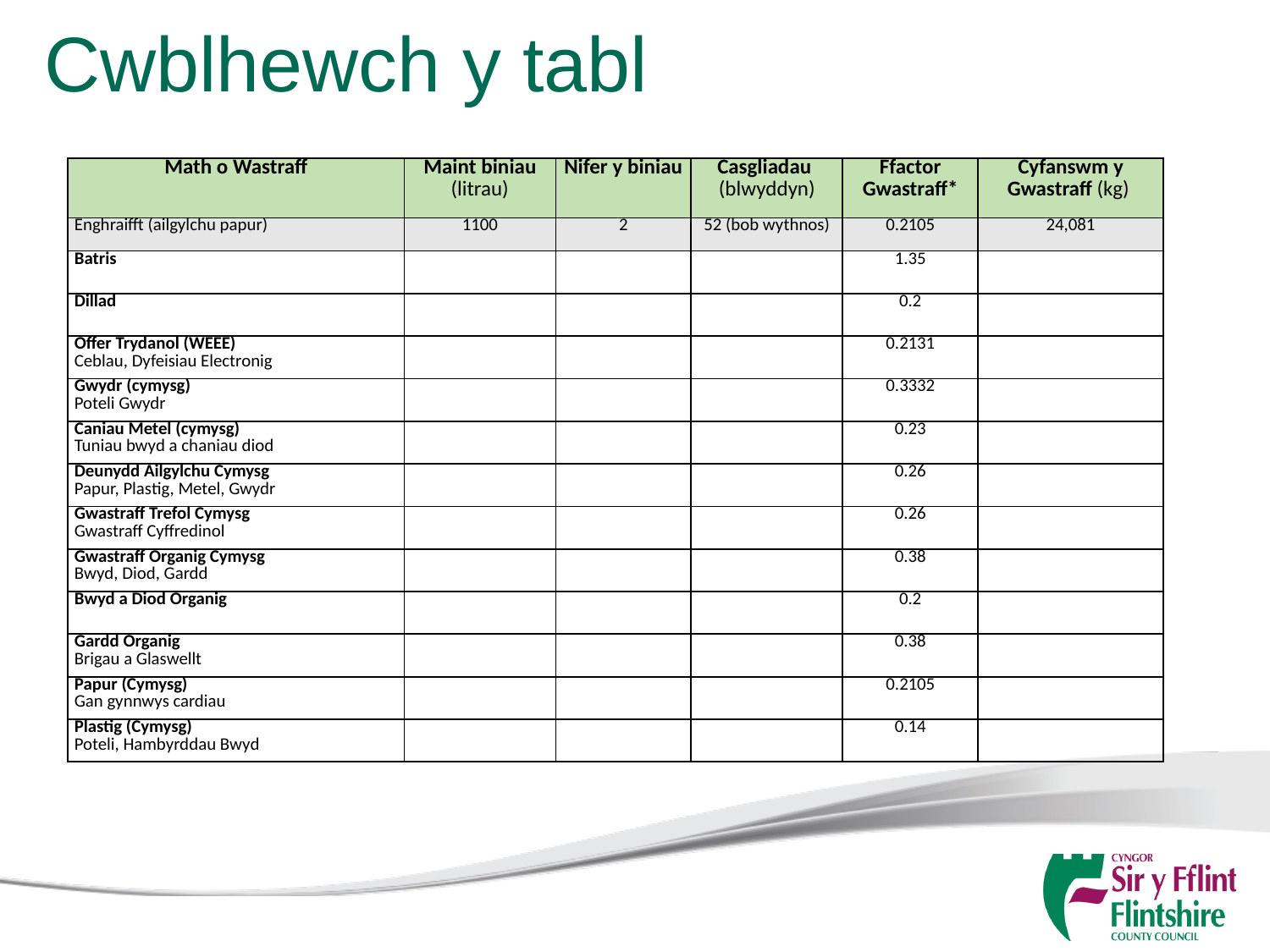

# Cwblhewch y tabl
| Math o Wastraff | Maint biniau (litrau) | Nifer y biniau | Casgliadau (blwyddyn) | Ffactor Gwastraff\* | Cyfanswm y Gwastraff (kg) |
| --- | --- | --- | --- | --- | --- |
| Enghraifft (ailgylchu papur) | 1100 | 2 | 52 (bob wythnos) | 0.2105 | 24,081 |
| Batris |  |  |  | 1.35 |  |
| Dillad |  |  |  | 0.2 |  |
| Offer Trydanol (WEEE) Ceblau, Dyfeisiau Electronig |  |  |  | 0.2131 |  |
| Gwydr (cymysg) Poteli Gwydr |  |  |  | 0.3332 |  |
| Caniau Metel (cymysg) Tuniau bwyd a chaniau diod |  |  |  | 0.23 |  |
| Deunydd Ailgylchu Cymysg Papur, Plastig, Metel, Gwydr |  |  |  | 0.26 |  |
| Gwastraff Trefol Cymysg Gwastraff Cyffredinol |  |  |  | 0.26 |  |
| Gwastraff Organig Cymysg Bwyd, Diod, Gardd |  |  |  | 0.38 |  |
| Bwyd a Diod Organig |  |  |  | 0.2 |  |
| Gardd Organig Brigau a Glaswellt |  |  |  | 0.38 |  |
| Papur (Cymysg) Gan gynnwys cardiau |  |  |  | 0.2105 |  |
| Plastig (Cymysg) Poteli, Hambyrddau Bwyd |  |  |  | 0.14 |  |